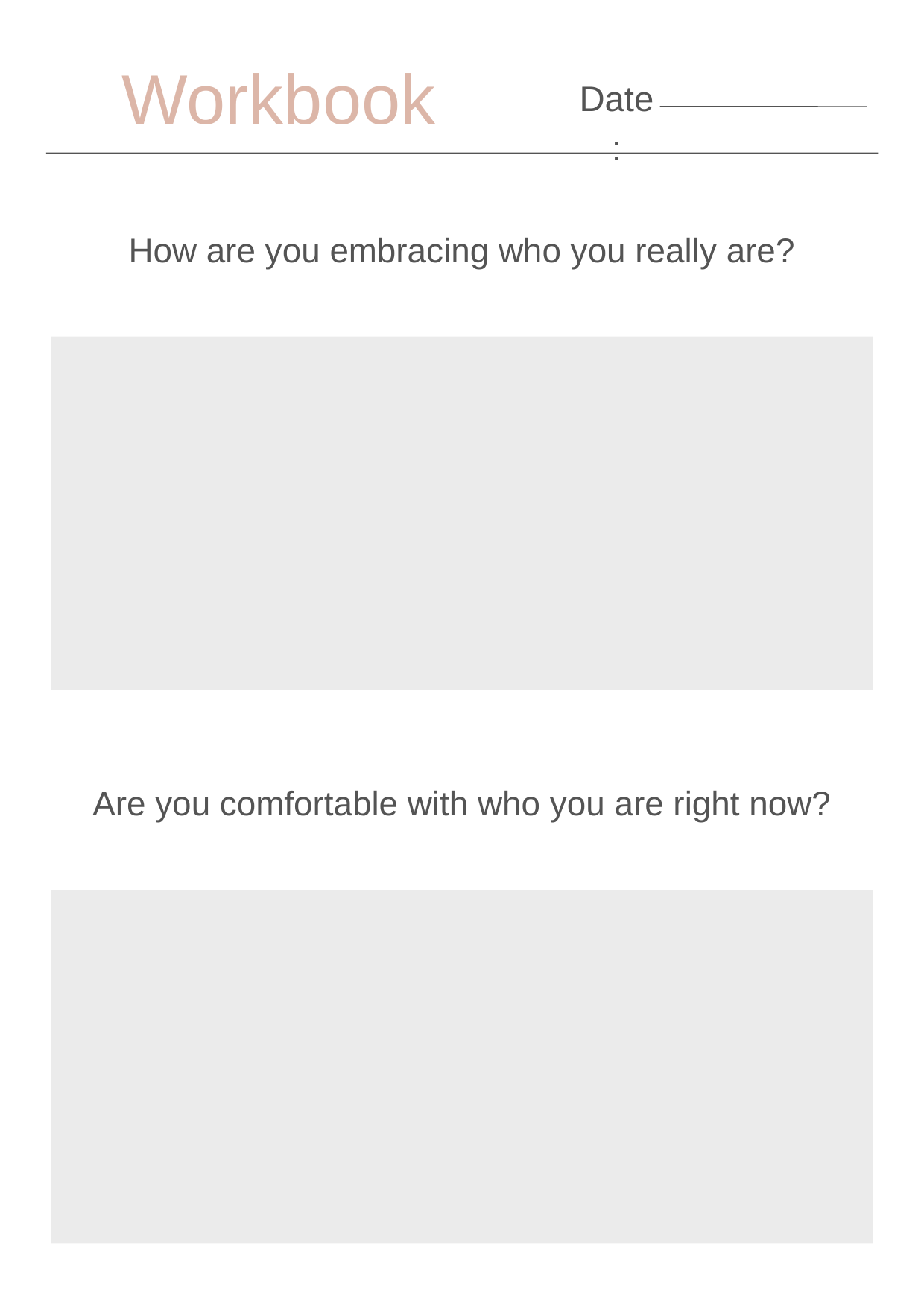

Workbook
Date:

How are you embracing who you really are?

Are you comfortable with who you are right now?